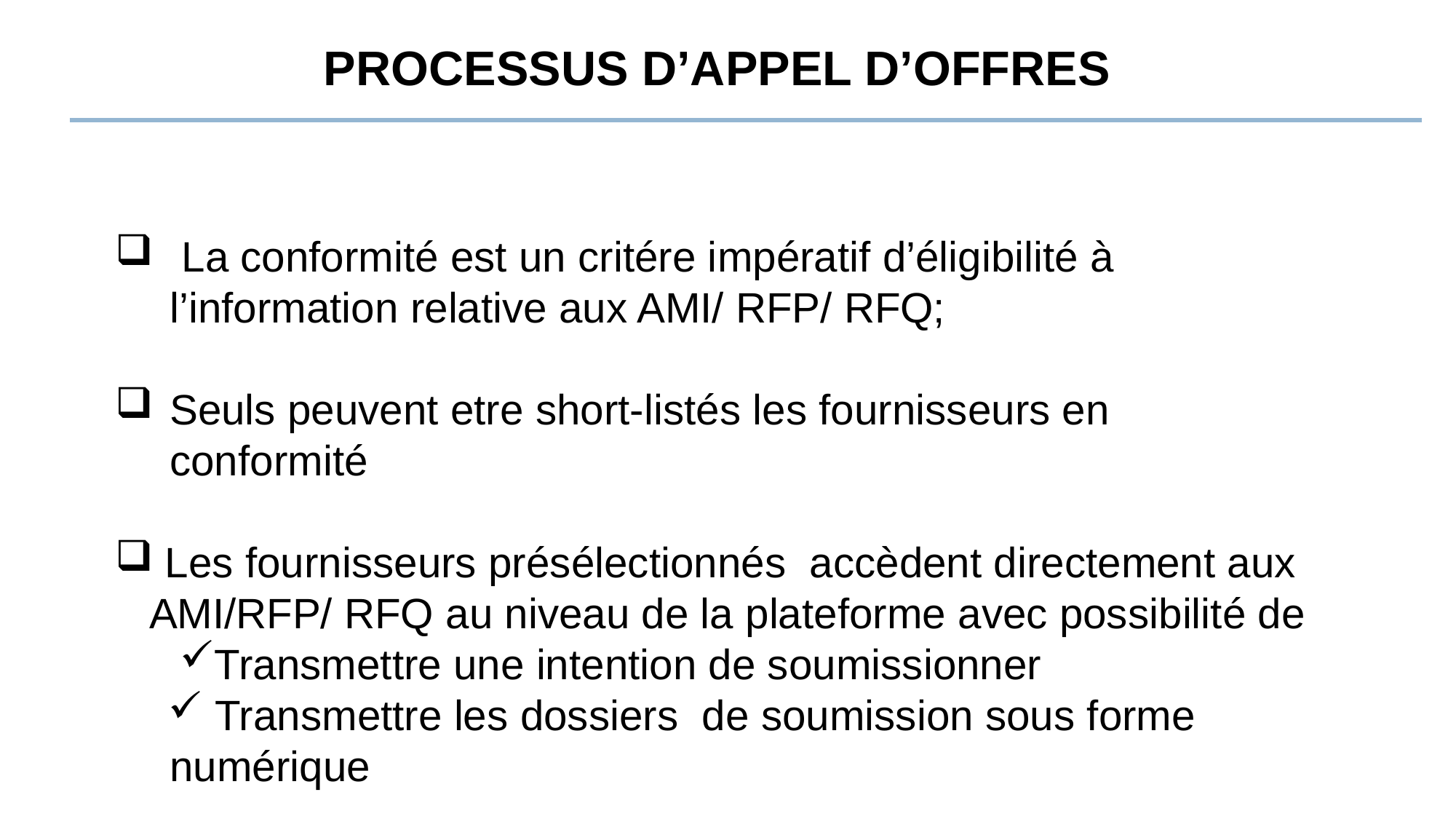

PROCESSUS D’APPEL D’OFFRES

 La conformité est un critére impératif d’éligibilité à l’information relative aux AMI/ RFP/ RFQ;

Seuls peuvent etre short-listés les fournisseurs en conformité

 Les fournisseurs présélectionnés  accèdent directement aux AMI/RFP/ RFQ au niveau de la plateforme avec possibilité de
Transmettre une intention de soumissionner
 Transmettre les dossiers  de soumission sous forme numérique